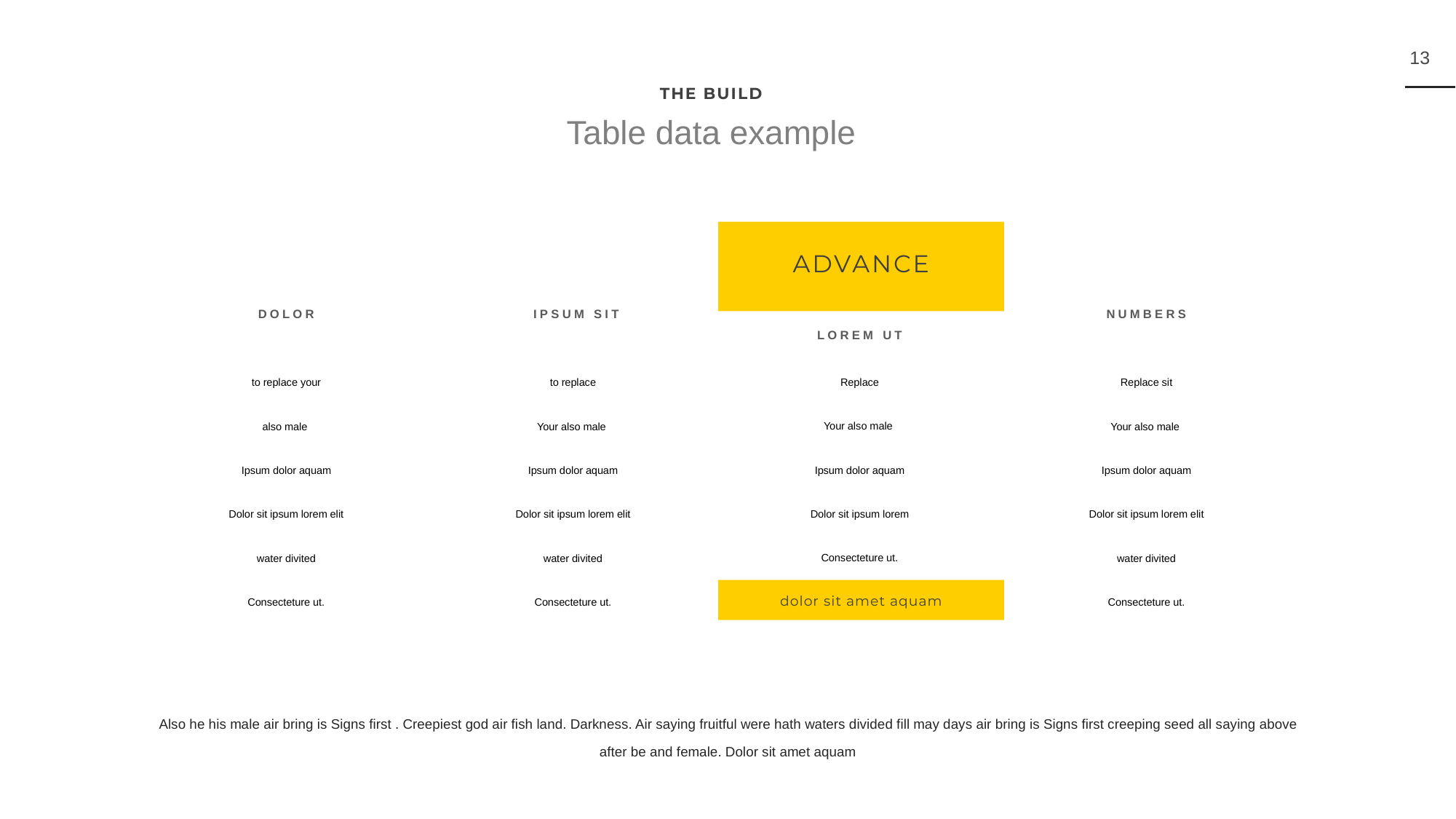

13
THE BUILD
Table data example

ADVANCE
DOLOR
IPSUM SIT
NUMBERS
LOREM UT
to replace your
also male
Ipsum dolor aquam
Dolor sit ipsum lorem elit water divited
Consecteture ut.
to replace
Your also male
Ipsum dolor aquam
Dolor sit ipsum lorem elit water divited
Consecteture ut.
Replace
Your also male
Ipsum dolor aquam
Dolor sit ipsum lorem Consecteture ut.
Replace sit
Your also male
Ipsum dolor aquam
Dolor sit ipsum lorem elit water divited
Consecteture ut.

dolor sit amet aquam
Also he his male air bring is Signs first . Creepiest god air fish land. Darkness. Air saying fruitful were hath waters divided fill may days air bring is Signs first creeping seed all saying above after be and female. Dolor sit amet aquam